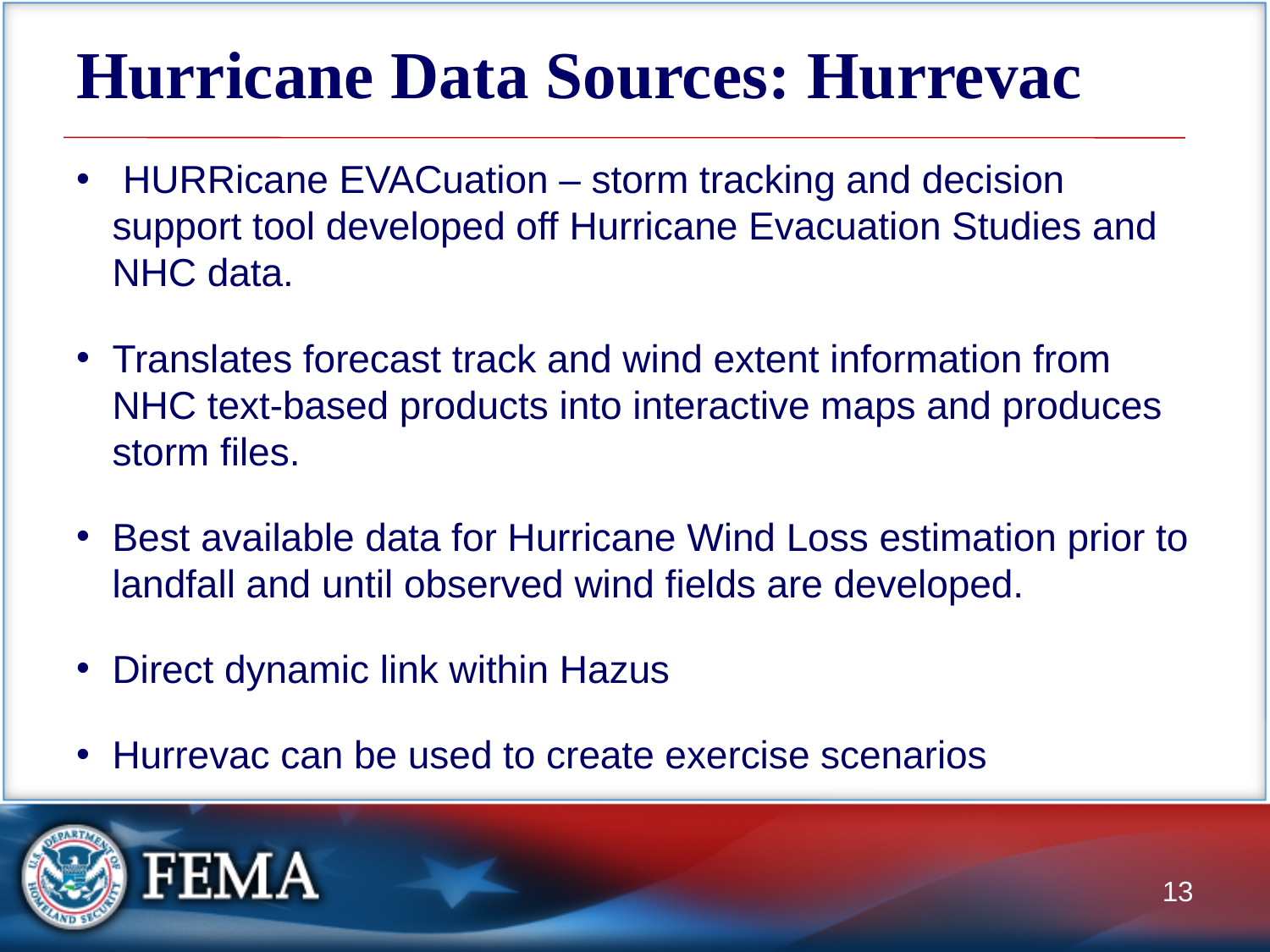

# Hurricane Data Sources: Hurrevac
 HURRicane EVACuation – storm tracking and decision support tool developed off Hurricane Evacuation Studies and NHC data.
Translates forecast track and wind extent information from NHC text-based products into interactive maps and produces storm files.
Best available data for Hurricane Wind Loss estimation prior to landfall and until observed wind fields are developed.
Direct dynamic link within Hazus
Hurrevac can be used to create exercise scenarios
13